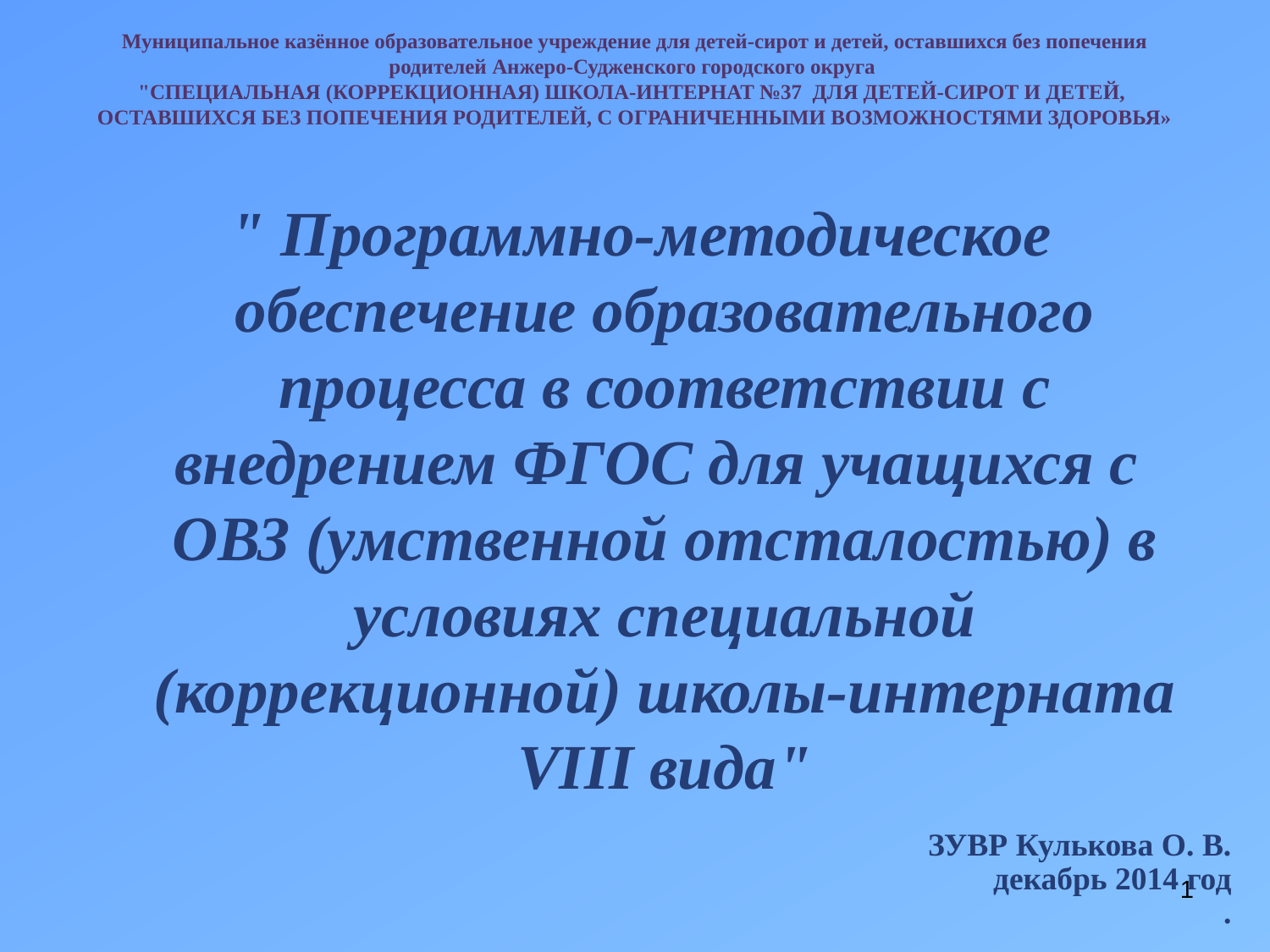

# Муниципальное казённое образовательное учреждение для детей-сирот и детей, оставшихся без попечения родителей Анжеро-Судженского городского округа "СПЕЦИАЛЬНАЯ (КОРРЕКЦИОННАЯ) ШКОЛА-ИНТЕРНАТ №37  ДЛЯ ДЕТЕЙ-СИРОТ И ДЕТЕЙ, ОСТАВШИХСЯ БЕЗ ПОПЕЧЕНИЯ РОДИТЕЛЕЙ, С ОГРАНИЧЕННЫМИ ВОЗМОЖНОСТЯМИ ЗДОРОВЬЯ»
" Программно-методическое обеспечение образовательного процесса в соответствии с внедрением ФГОС для учащихся с  ОВЗ (умственной отсталостью) в условиях специальной (коррекционной) школы-интерната VIII вида"

ЗУВР Кулькова О. В.
декабрь 2014 год
.

1